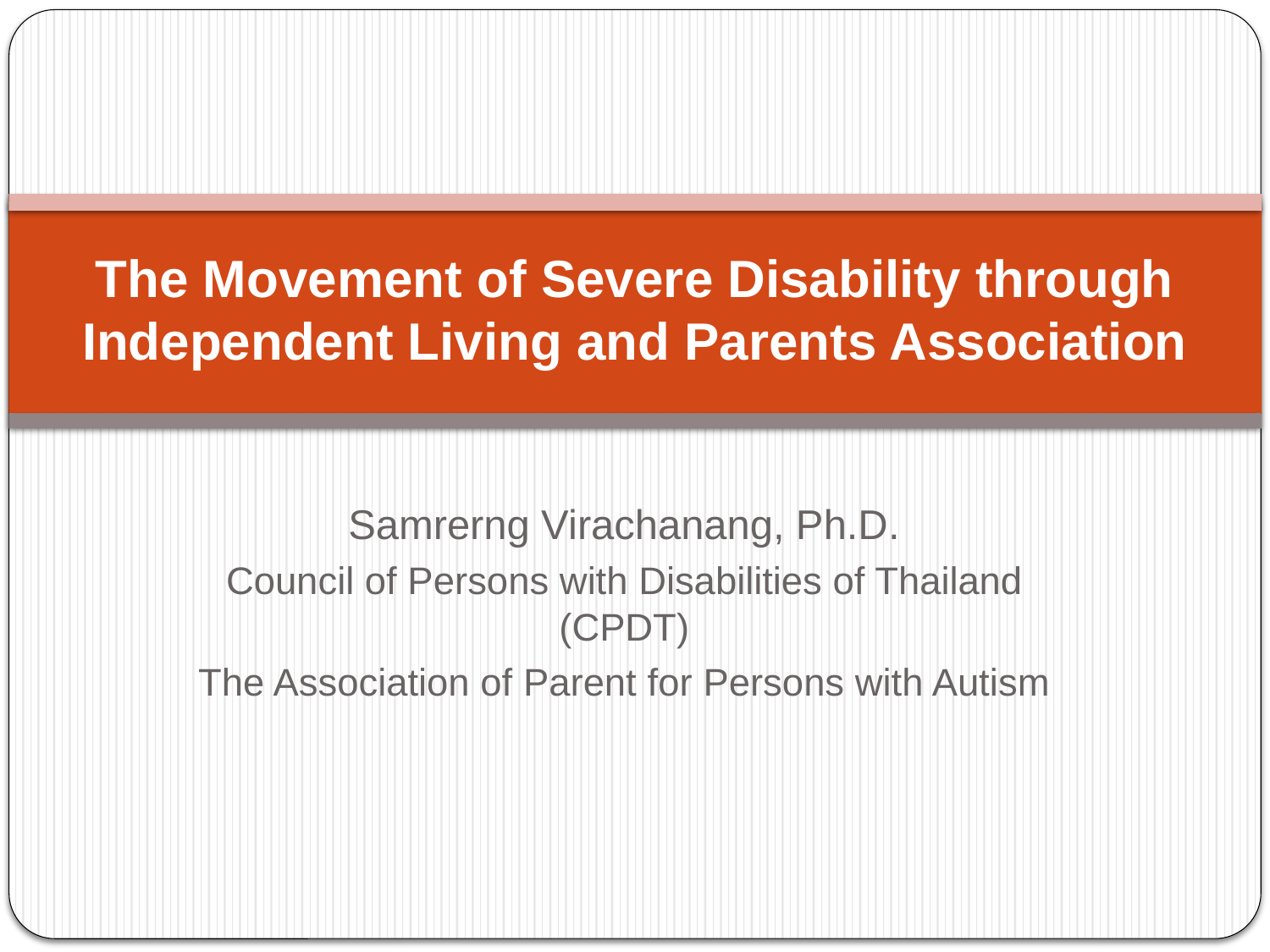

# The Movement of Severe Disability through Independent Living and Parents Association
Samrerng Virachanang, Ph.D.
Council of Persons with Disabilities of Thailand (CPDT)
The Association of Parent for Persons with Autism